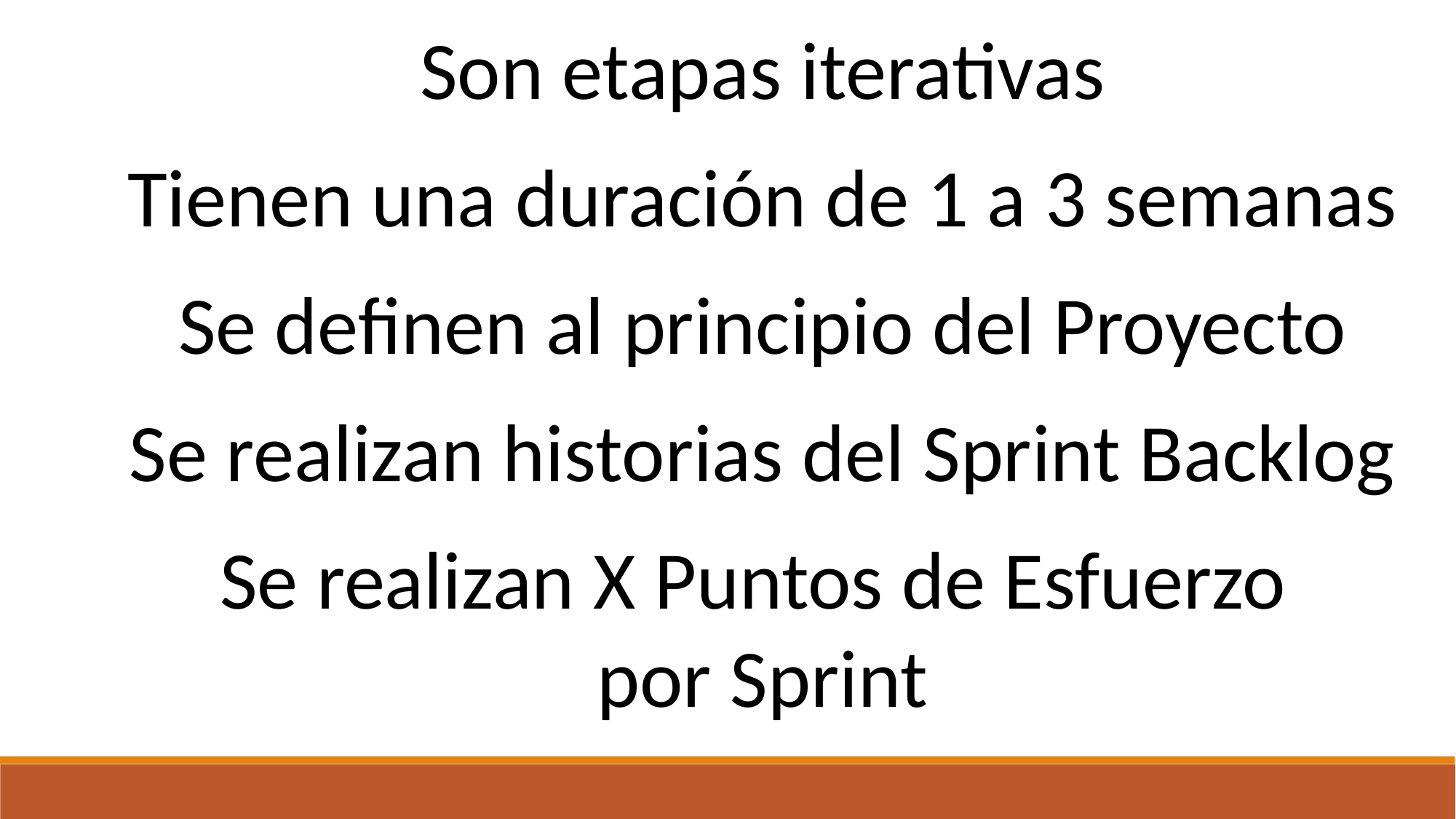

Son etapas iterativas
Tienen una duración de 1 a 3 semanas
Se definen al principio del Proyecto
Se realizan historias del Sprint Backlog
Se realizan X Puntos de Esfuerzo
por Sprint